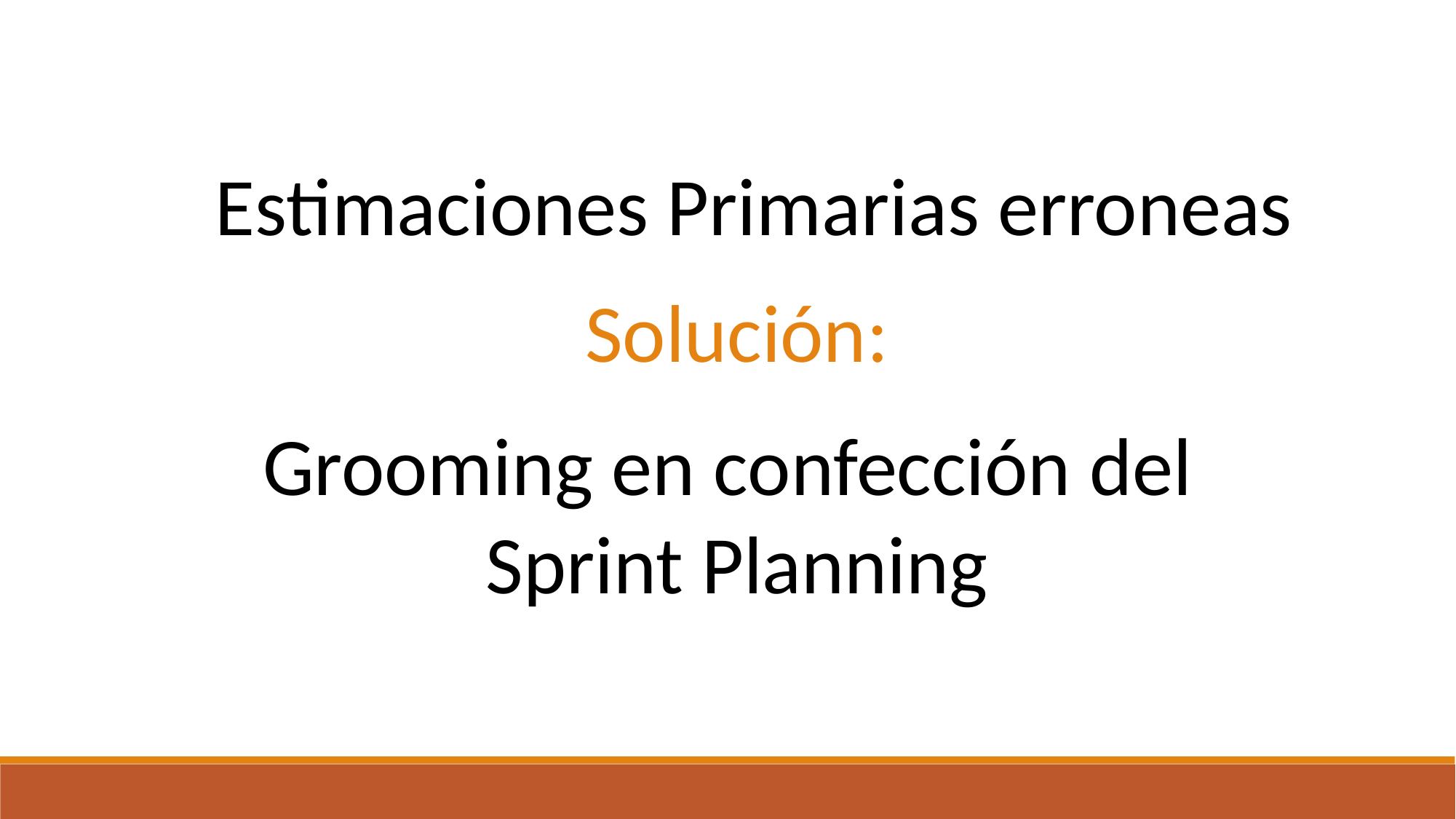

Estimaciones Primarias erroneas
Solución:
Grooming en confección del
Sprint Planning